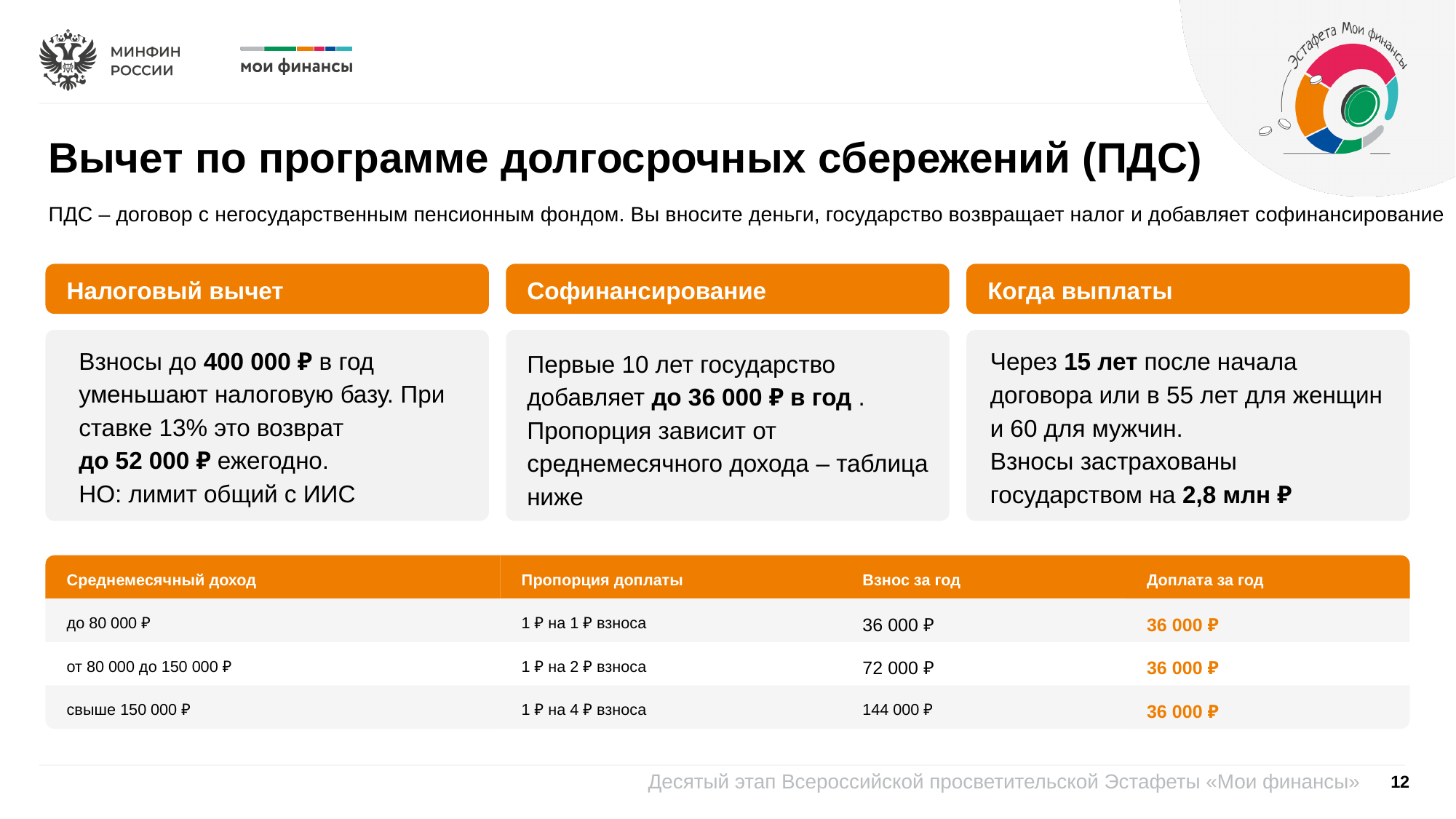

Вычет по программе долгосрочных сбережений (ПДС)
ПДС – договор с негосударственным пенсионным фондом. Вы вносите деньги, государство возвращает налог и добавляет софинансирование

Налоговый вычет
Софинансирование
Когда выплаты

Взносы до 400 000 ₽ в год уменьшают налоговую базу. При ставке 13% это возврат
до 52 000 ₽ ежегодно.
НО: лимит общий с ИИС
Через 15 лет после начала договора или в 55 лет для женщин и 60 для мужчин.
Взносы застрахованы государством на 2,8 млн ₽
Первые 10 лет государство добавляет до 36 000 ₽ в год . Пропорция зависит от среднемесячного дохода – таблица ниже

Среднемесячный доход
Пропорция доплаты
Взнос за год
Доплата за год

до 80 000 ₽
1 ₽ на 1 ₽ взноса
36 000 ₽
36 000 ₽
от 80 000 до 150 000 ₽
1 ₽ на 2 ₽ взноса
72 000 ₽
36 000 ₽

свыше 150 000 ₽
1 ₽ на 4 ₽ взноса
144 000 ₽
36 000 ₽
12